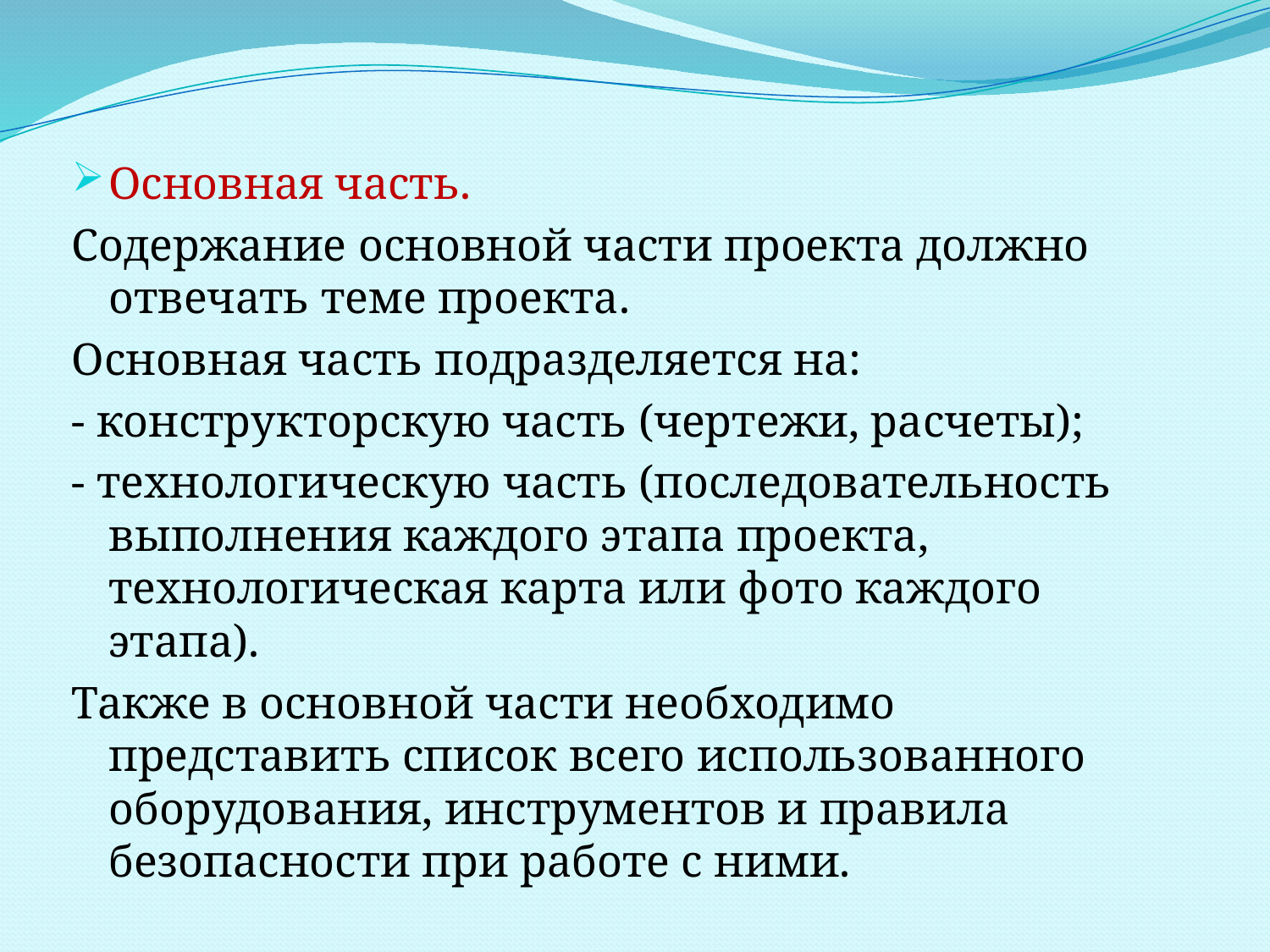

#
Основная часть.
Содержание основной части проекта должно отвечать теме проекта.
Основная часть подразделяется на:
- конструкторскую часть (чертежи, расчеты);
- технологическую часть (последовательность выполнения каждого этапа проекта, технологическая карта или фото каждого этапа).
Также в основной части необходимо представить список всего использованного оборудования, инструментов и правила безопасности при работе с ними.